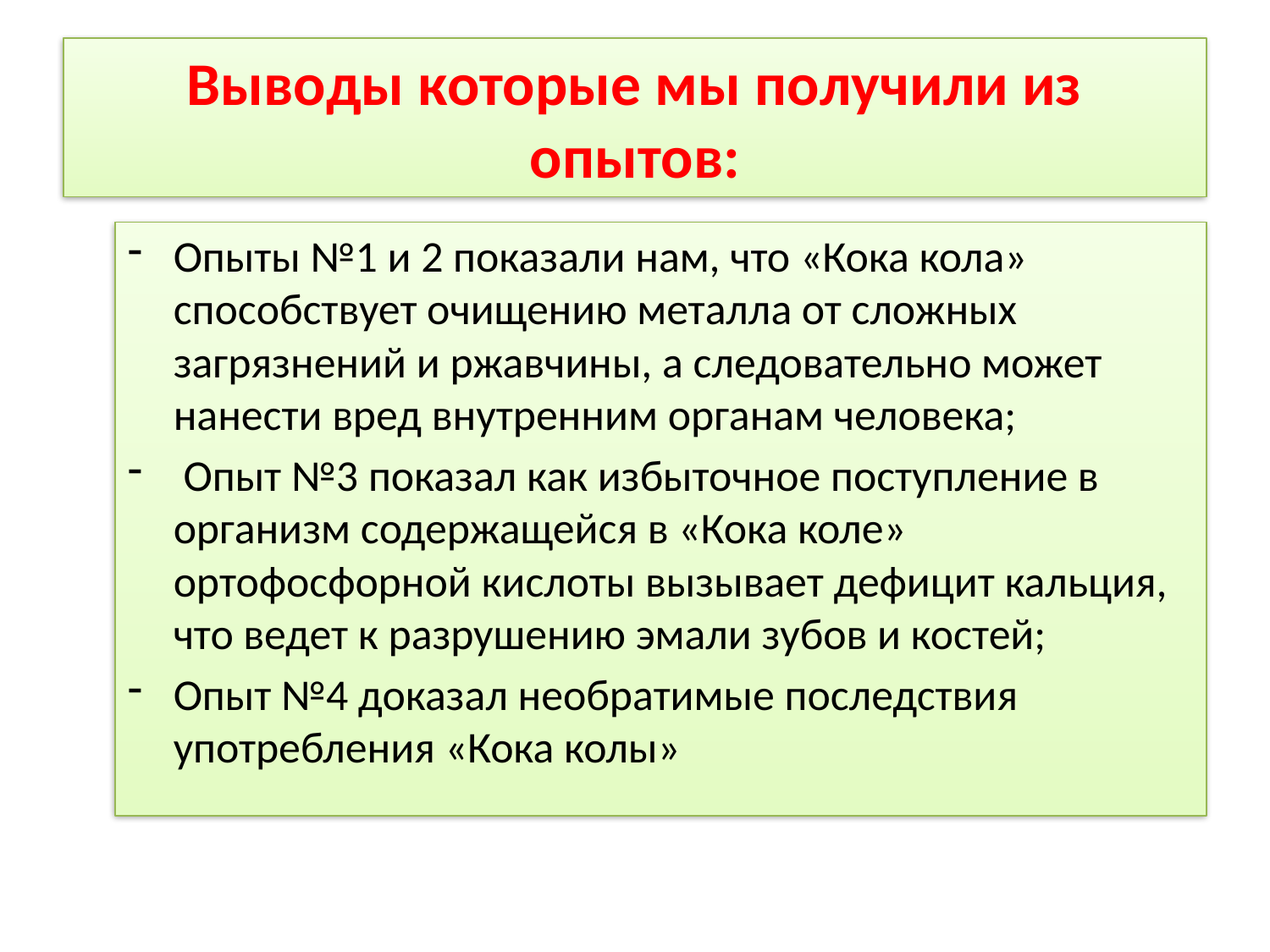

# Выводы которые мы получили из опытов:
Опыты №1 и 2 показали нам, что «Кока кола» способствует очищению металла от сложных загрязнений и ржавчины, а следовательно может нанести вред внутренним органам человека;
 Опыт №3 показал как избыточное поступление в организм содержащейся в «Кока коле» ортофосфорной кислоты вызывает дефицит кальция, что ведет к разрушению эмали зубов и костей;
Опыт №4 доказал необратимые последствия употребления «Кока колы»